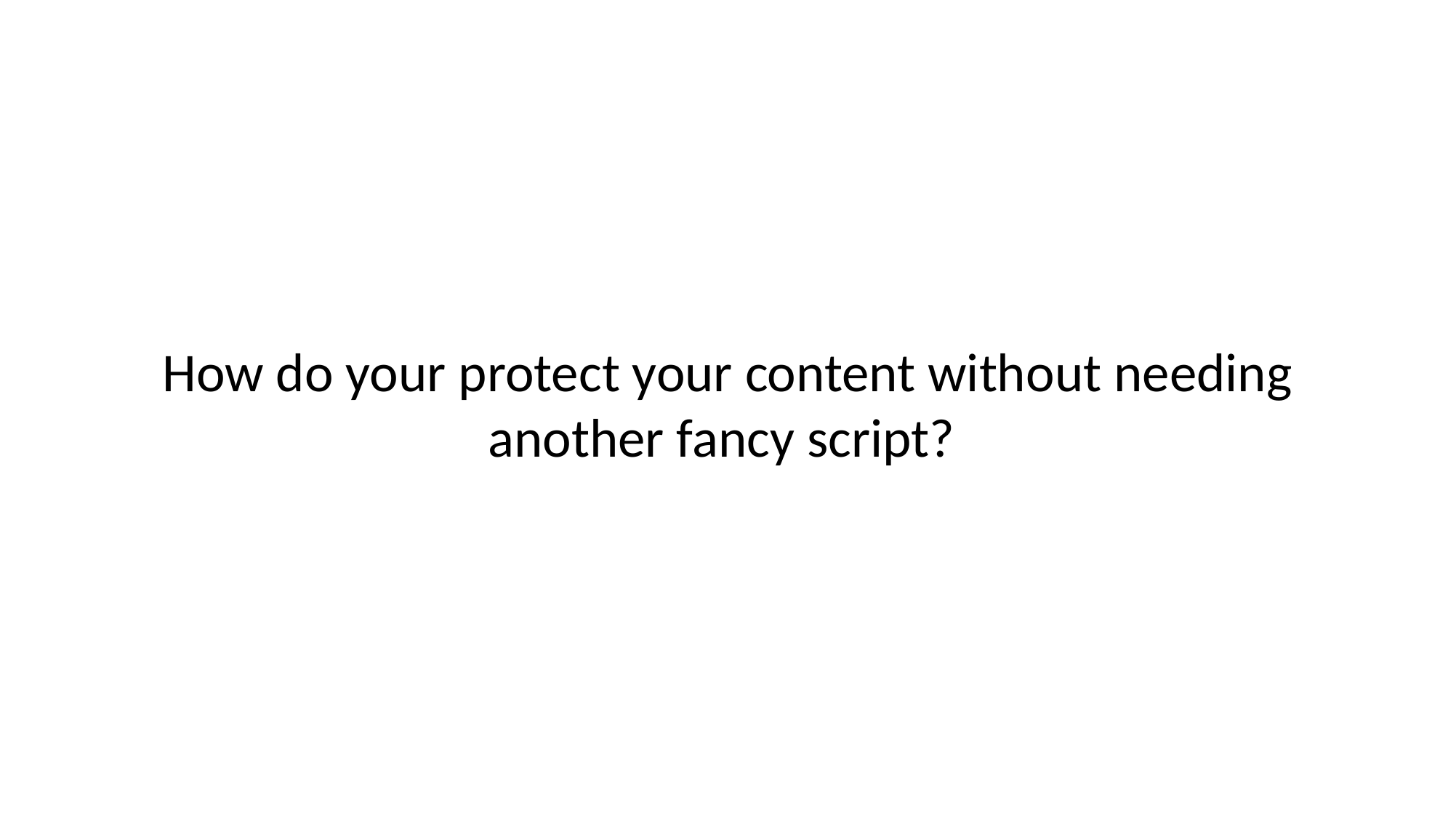

# How do your protect your content without needing another fancy script?